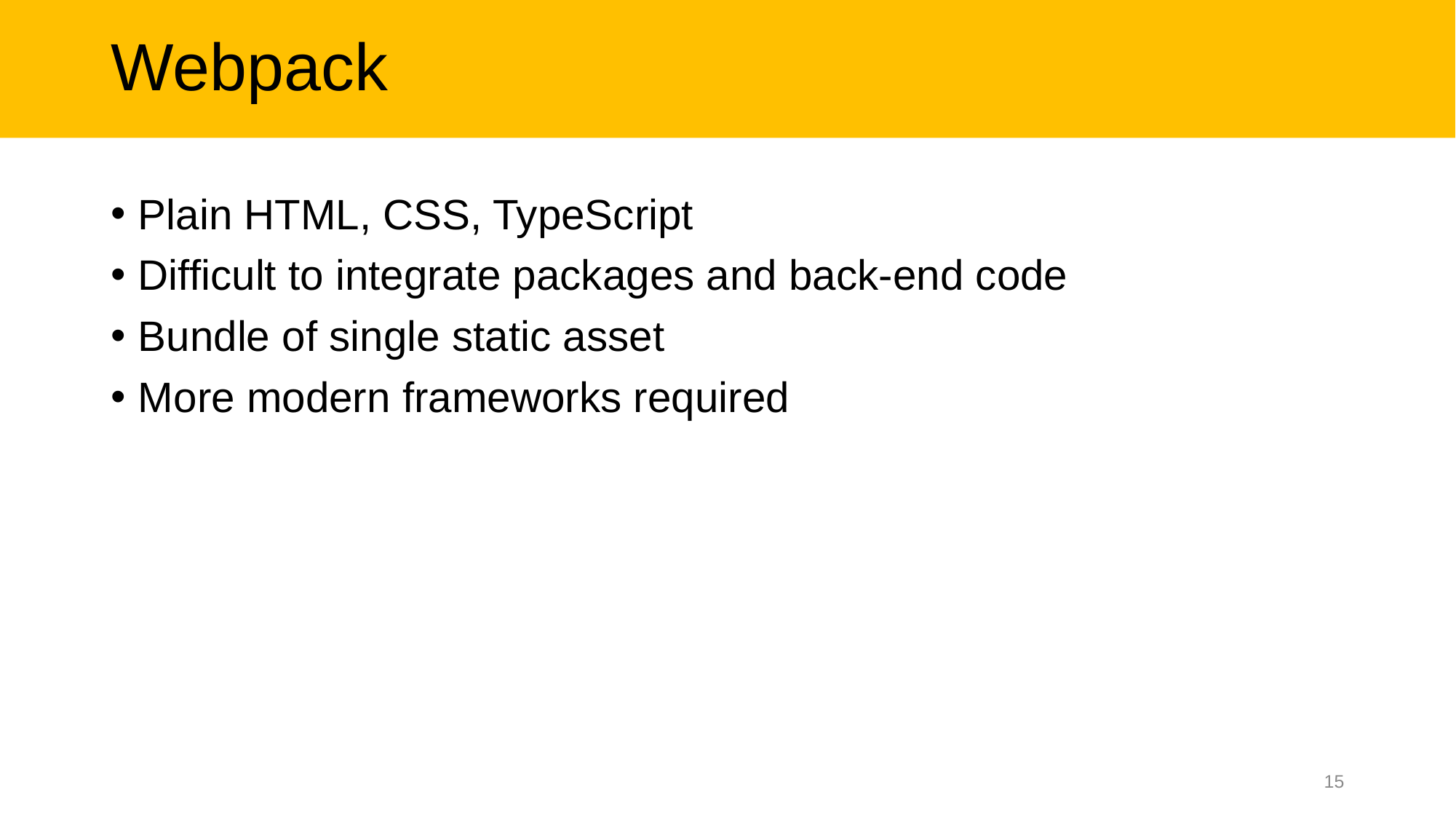

# Webpack
Plain HTML, CSS, TypeScript
Difficult to integrate packages and back-end code
Bundle of single static asset
More modern frameworks required
15